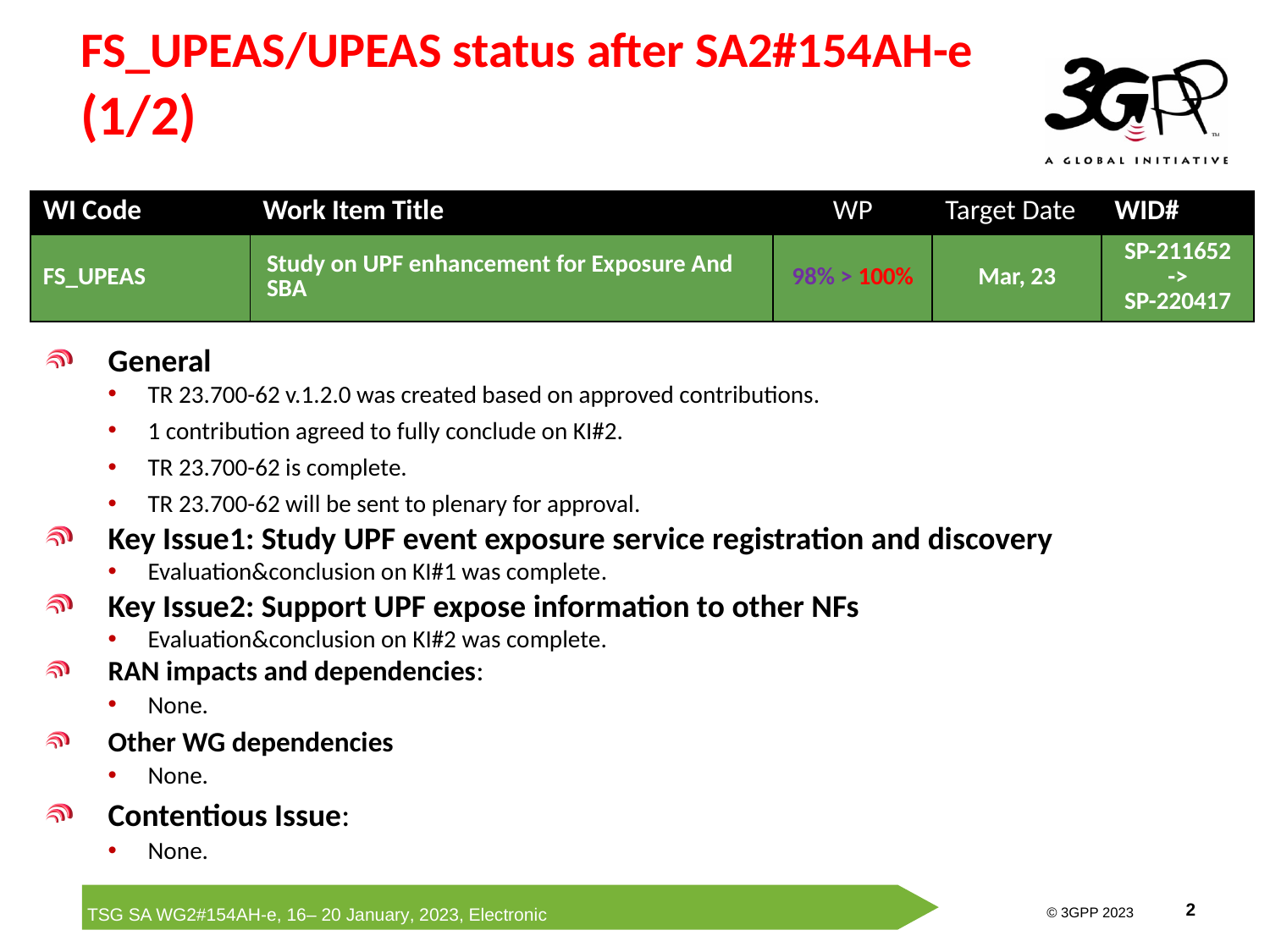

# FS_UPEAS/UPEAS status after SA2#154AH-e (1/2)
| WI Code | Work Item Title | WP | Target Date | WID# |
| --- | --- | --- | --- | --- |
| FS\_UPEAS | Study on UPF enhancement for Exposure And SBA | 98% > 100% | Mar, 23 | SP-211652 -> SP-220417 |
General
TR 23.700-62 v.1.2.0 was created based on approved contributions.
1 contribution agreed to fully conclude on KI#2.
TR 23.700-62 is complete.
TR 23.700-62 will be sent to plenary for approval.
Key Issue1: Study UPF event exposure service registration and discovery
Evaluation&conclusion on KI#1 was complete.
Key Issue2: Support UPF expose information to other NFs
Evaluation&conclusion on KI#2 was complete.
RAN impacts and dependencies:
None.
Other WG dependencies
None.
Contentious Issue:
None.